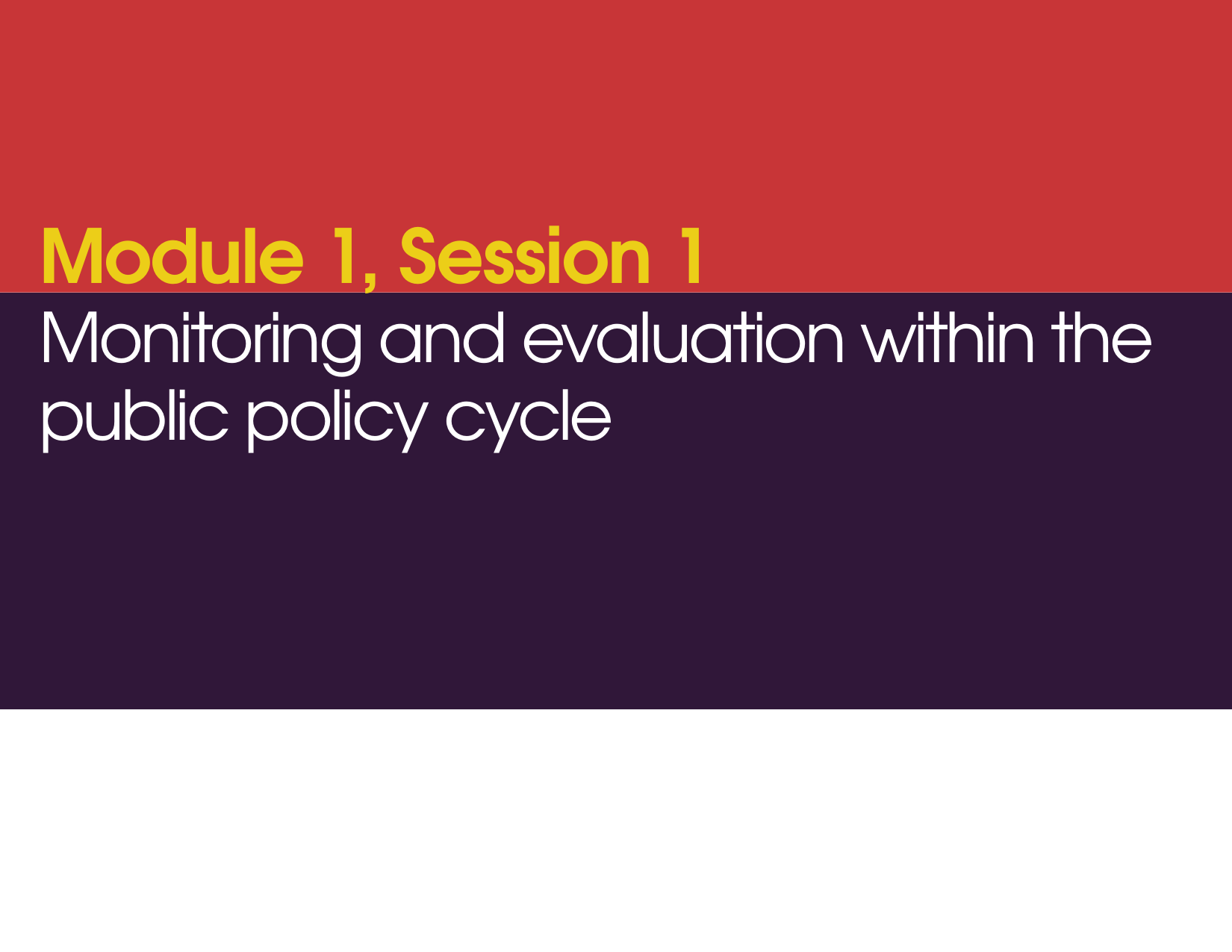

Module 1, Session 1
Monitoring and evaluation within the public policy cycle